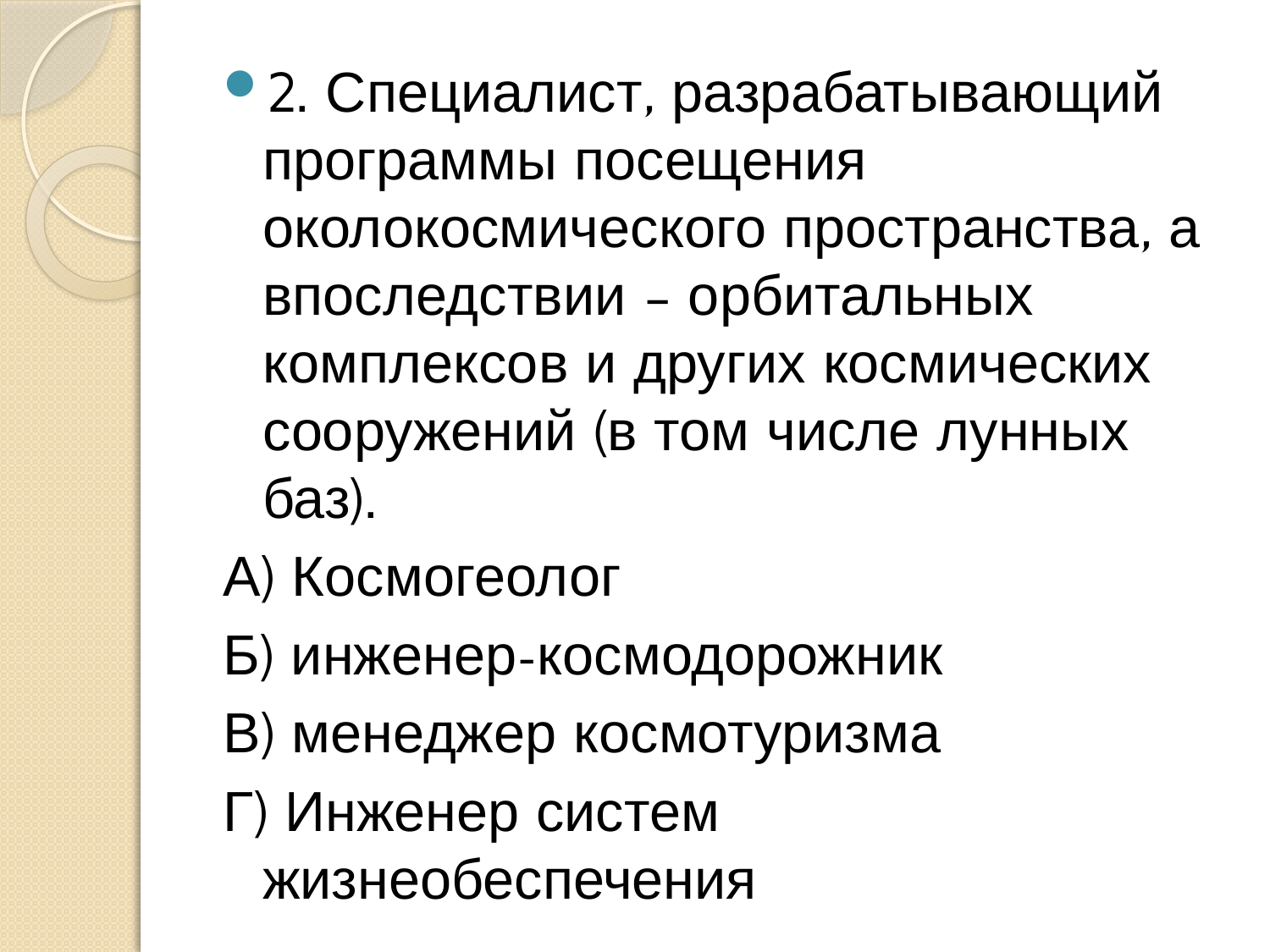

#
2. Специалист, разрабатывающий программы посещения околокосмического пространства, а впоследствии – орбитальных комплексов и других космических сооружений (в том числе лунных баз).
А) Космогеолог
Б) инженер-космодорожник
В) менеджер космотуризма
Г) Инженер систем жизнеобеспечения